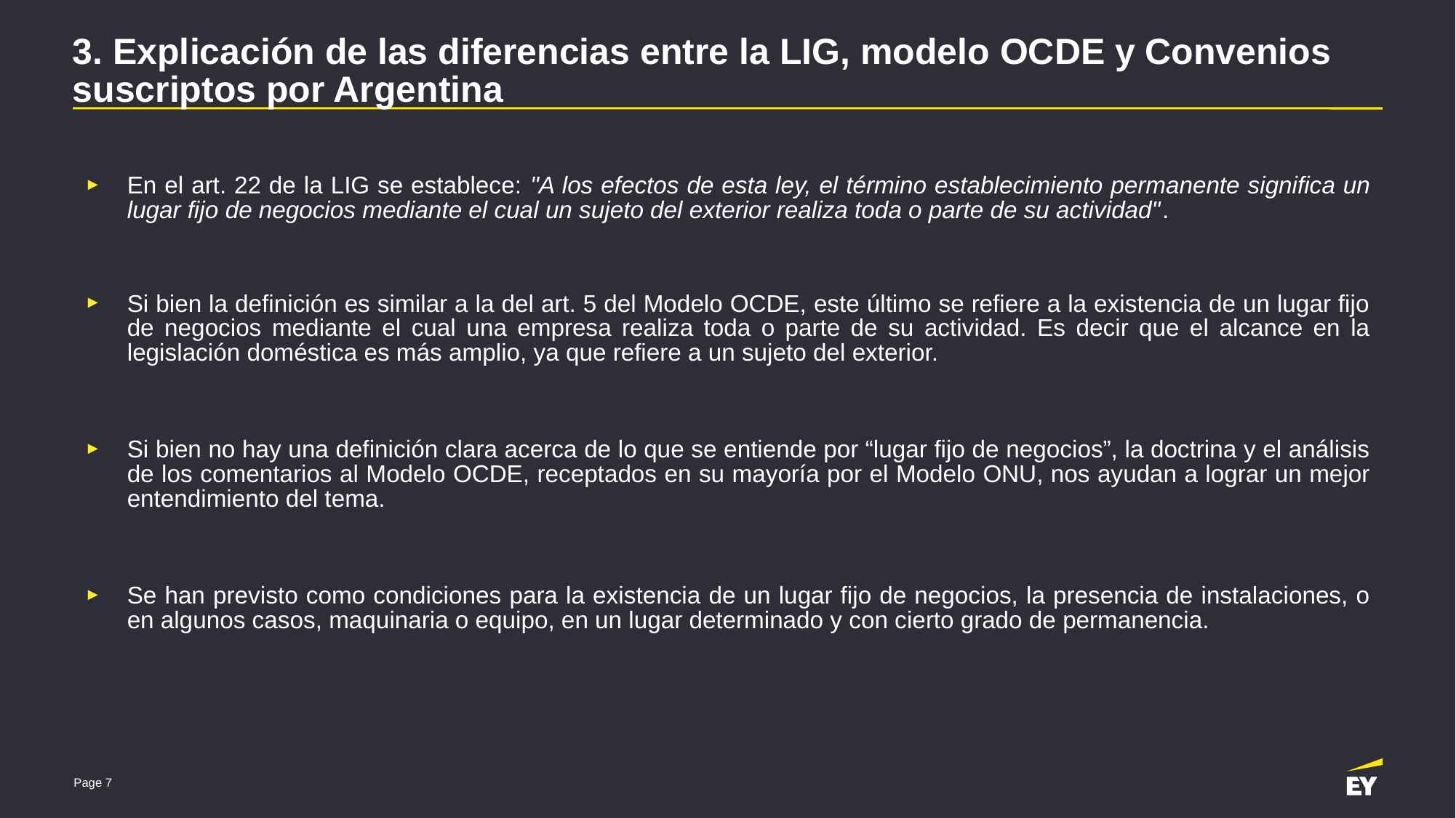

# 3. Explicación de las diferencias entre la LIG, modelo OCDE y Convenios suscriptos por Argentina
En el art. 22 de la LIG se establece: "A los efectos de esta ley, el término establecimiento permanente significa un lugar fijo de negocios mediante el cual un sujeto del exterior realiza toda o parte de su actividad".

Si bien la definición es similar a la del art. 5 del Modelo OCDE, este último se refiere a la existencia de un lugar fijo de negocios mediante el cual una empresa realiza toda o parte de su actividad. Es decir que el alcance en la legislación doméstica es más amplio, ya que refiere a un sujeto del exterior.

Si bien no hay una definición clara acerca de lo que se entiende por “lugar fijo de negocios”, la doctrina y el análisis de los comentarios al Modelo OCDE, receptados en su mayoría por el Modelo ONU, nos ayudan a lograr un mejor entendimiento del tema.

Se han previsto como condiciones para la existencia de un lugar fijo de negocios, la presencia de instalaciones, o en algunos casos, maquinaria o equipo, en un lugar determinado y con cierto grado de permanencia.

Page 7